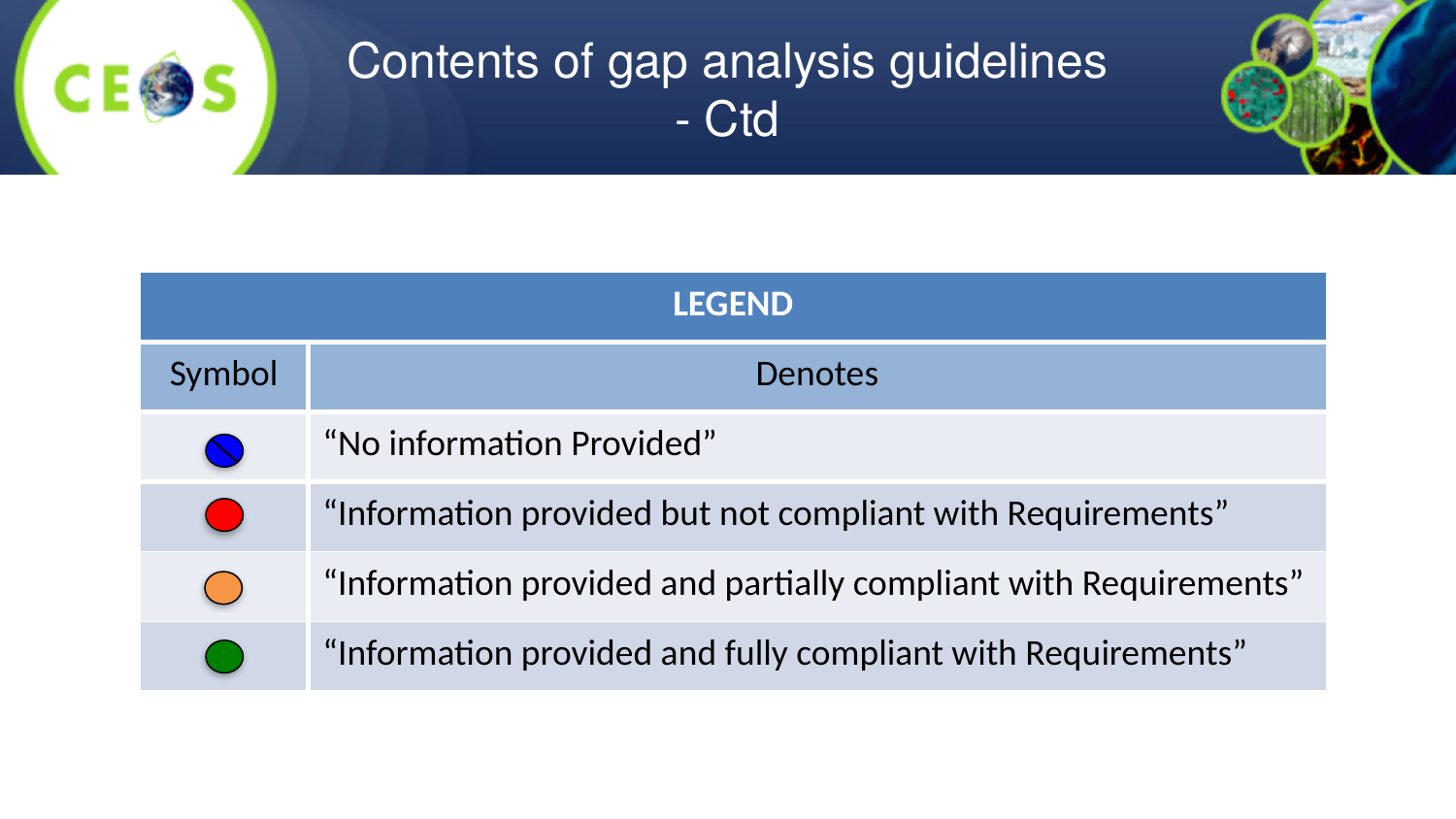

# Contents of gap analysis guidelines - Ctd
| LEGEND |  |
| --- | --- |
| Symbol | Denotes |
|  | “No information Provided” |
|  | “Information provided but not compliant with Requirements” |
|  | “Information provided and partially compliant with Requirements” |
|  | “Information provided and fully compliant with Requirements” |